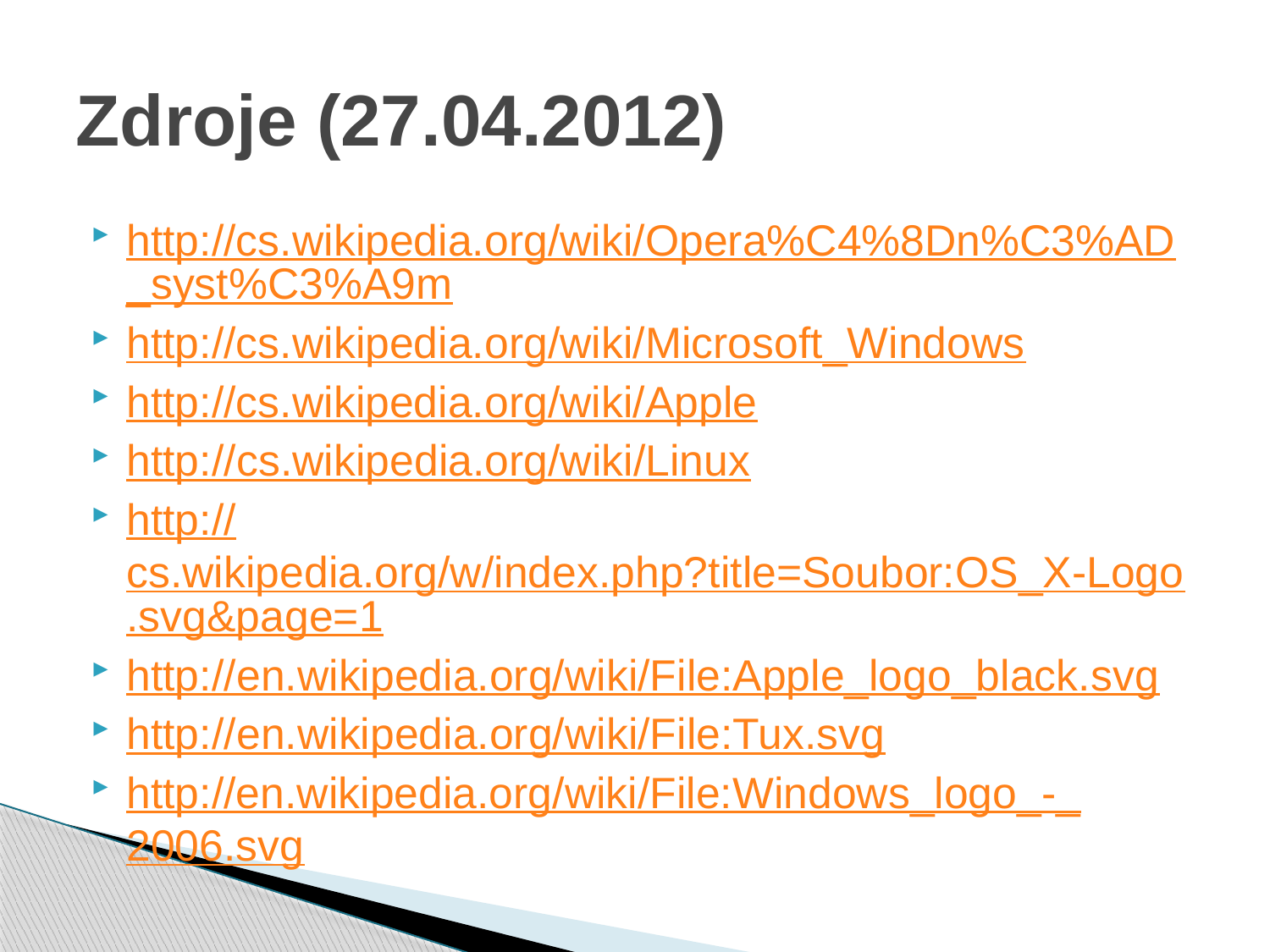

# Zdroje (27.04.2012)
http://cs.wikipedia.org/wiki/Opera%C4%8Dn%C3%AD_syst%C3%A9m
http://cs.wikipedia.org/wiki/Microsoft_Windows
http://cs.wikipedia.org/wiki/Apple
http://cs.wikipedia.org/wiki/Linux
http://cs.wikipedia.org/w/index.php?title=Soubor:OS_X-Logo.svg&page=1
http://en.wikipedia.org/wiki/File:Apple_logo_black.svg
http://en.wikipedia.org/wiki/File:Tux.svg
http://en.wikipedia.org/wiki/File:Windows_logo_-_2006.svg